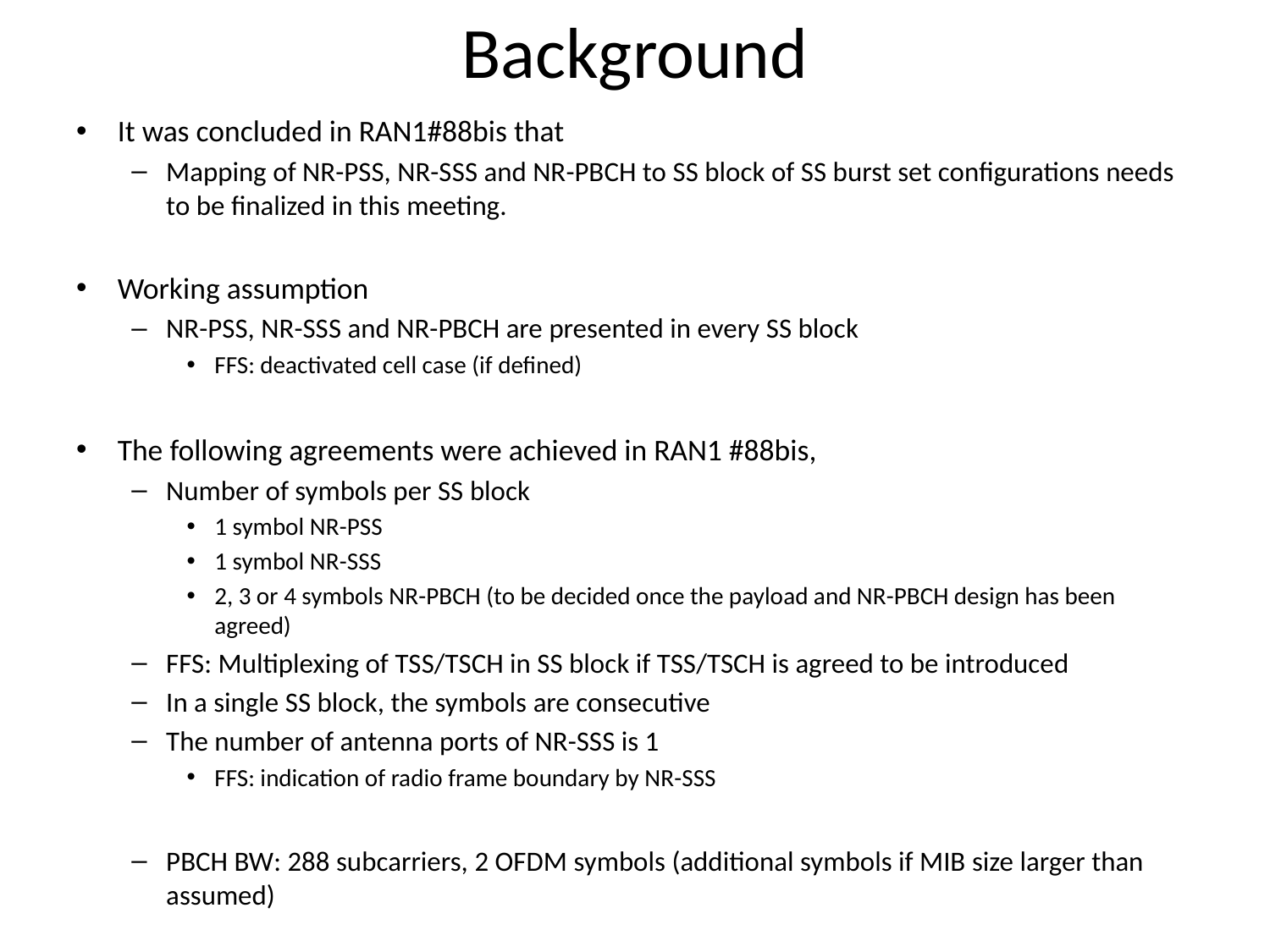

# Background
It was concluded in RAN1#88bis that
Mapping of NR-PSS, NR-SSS and NR-PBCH to SS block of SS burst set configurations needs to be finalized in this meeting.

Working assumption
NR-PSS, NR-SSS and NR-PBCH are presented in every SS block
FFS: deactivated cell case (if defined)

The following agreements were achieved in RAN1 #88bis,
Number of symbols per SS block
1 symbol NR-PSS
1 symbol NR-SSS
2, 3 or 4 symbols NR-PBCH (to be decided once the payload and NR-PBCH design has been agreed)
FFS: Multiplexing of TSS/TSCH in SS block if TSS/TSCH is agreed to be introduced
In a single SS block, the symbols are consecutive
The number of antenna ports of NR-SSS is 1
FFS: indication of radio frame boundary by NR-SSS

PBCH BW: 288 subcarriers, 2 OFDM symbols (additional symbols if MIB size larger than assumed)